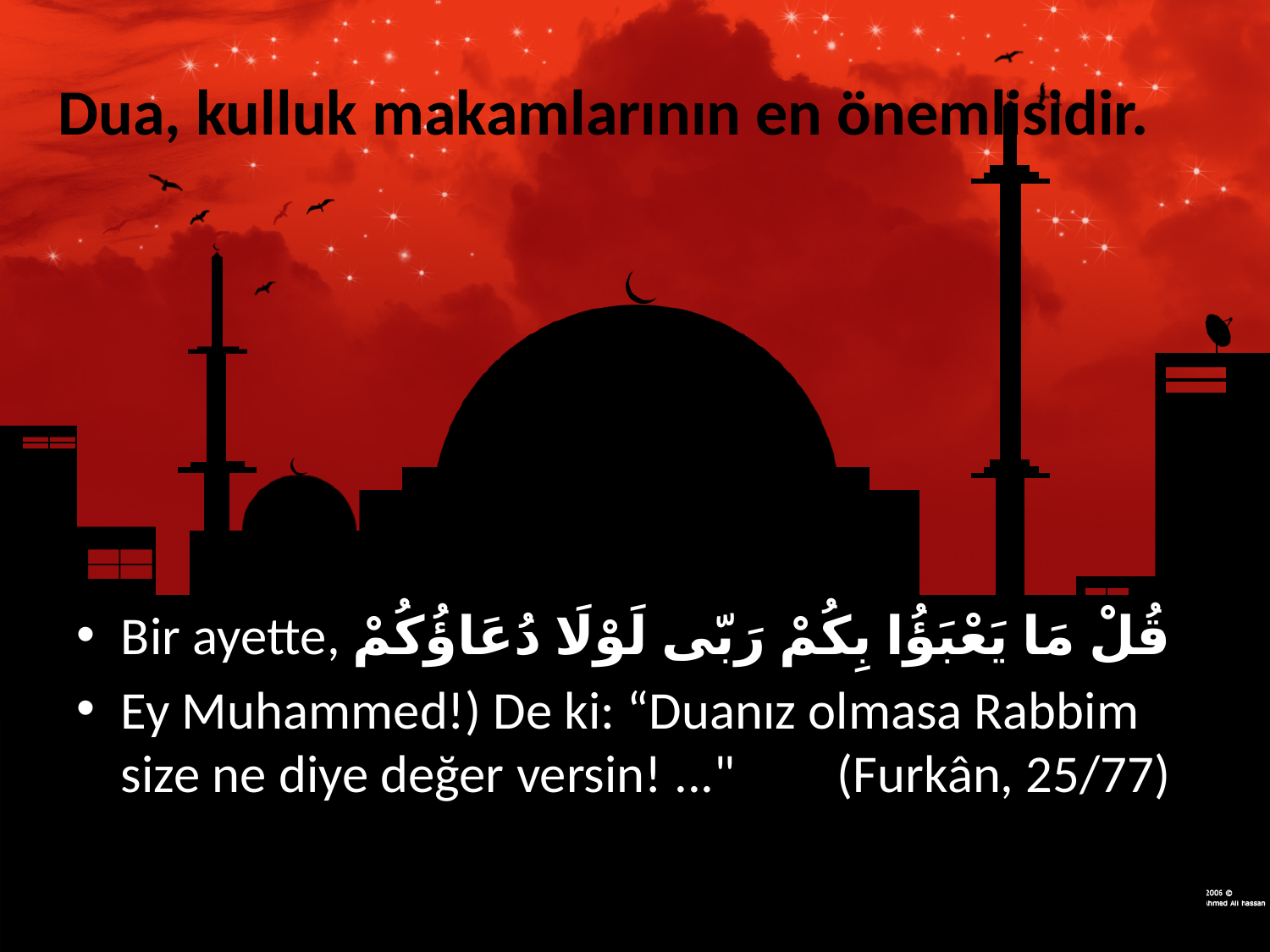

# Dua, kulluk makamlarının en önemlisidir.
Bir ayette, قُلْ مَا يَعْبَؤُا بِكُمْ رَبّى لَوْلَا دُعَاؤُكُمْ
Ey Muhammed!) De ki: “Duanız olmasa Rabbim size ne diye değer versin! ..."     			(Furkân, 25/77)